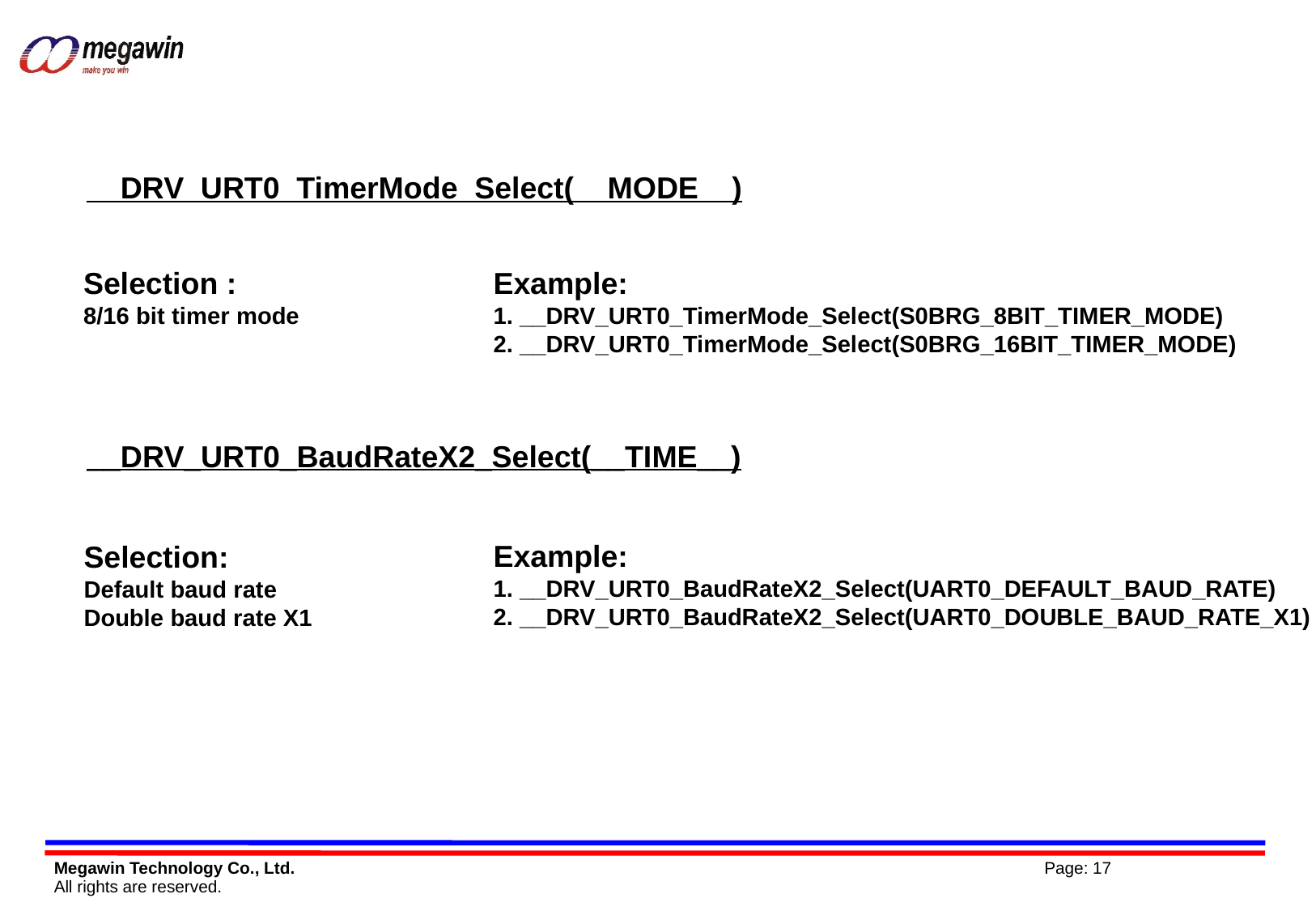

__DRV_URT0_TimerMode_Select(__MODE__)
Selection :
8/16 bit timer mode
Example:
1. __DRV_URT0_TimerMode_Select(S0BRG_8BIT_TIMER_MODE)
2. __DRV_URT0_TimerMode_Select(S0BRG_16BIT_TIMER_MODE)
__DRV_URT0_BaudRateX2_Select(__TIME__)
Example:
1. __DRV_URT0_BaudRateX2_Select(UART0_DEFAULT_BAUD_RATE)
2. __DRV_URT0_BaudRateX2_Select(UART0_DOUBLE_BAUD_RATE_X1)

Selection:
Default baud rate
Double baud rate X1